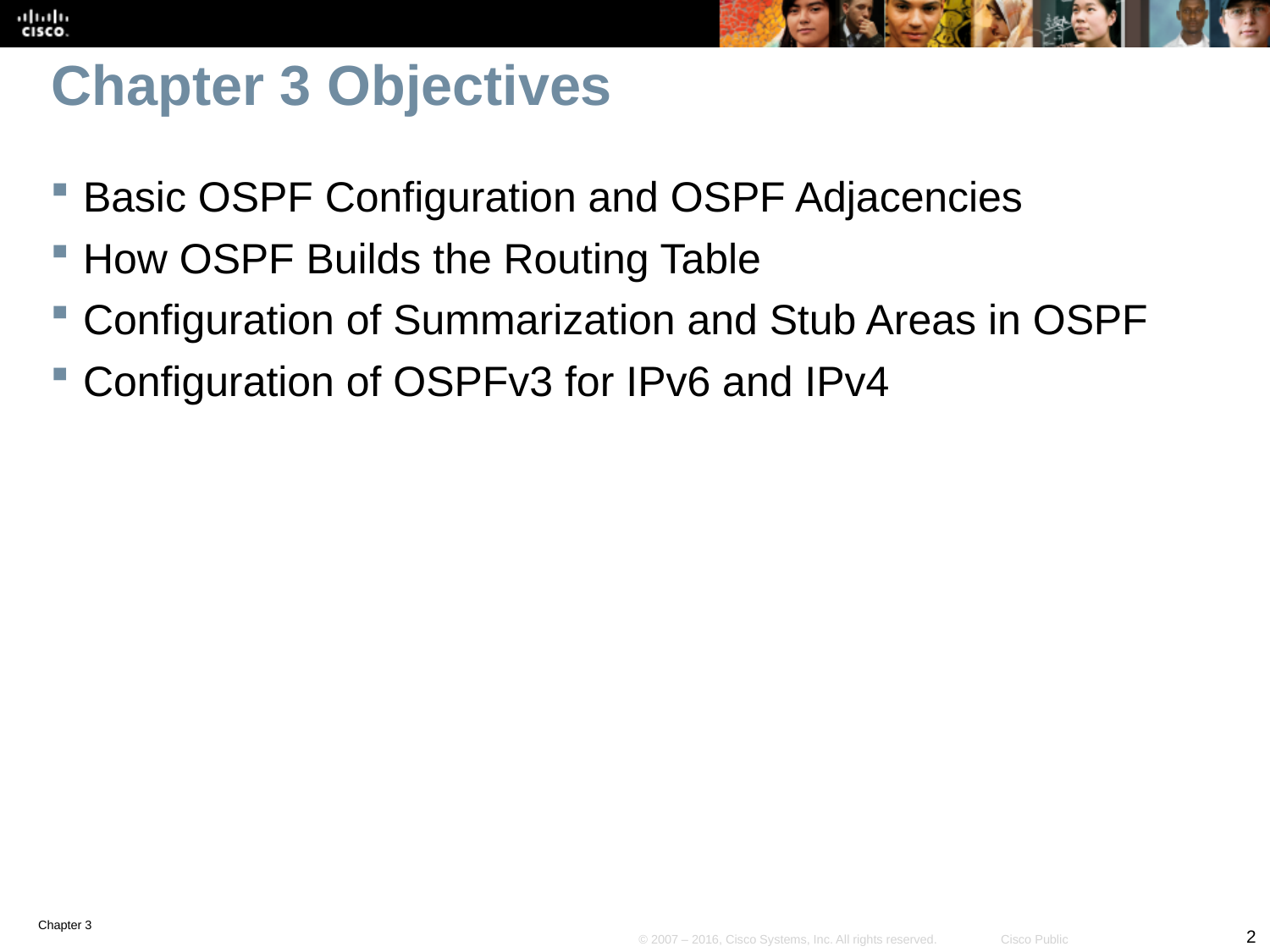

# Chapter 3 Objectives
Basic OSPF Configuration and OSPF Adjacencies
How OSPF Builds the Routing Table
Configuration of Summarization and Stub Areas in OSPF
Configuration of OSPFv3 for IPv6 and IPv4